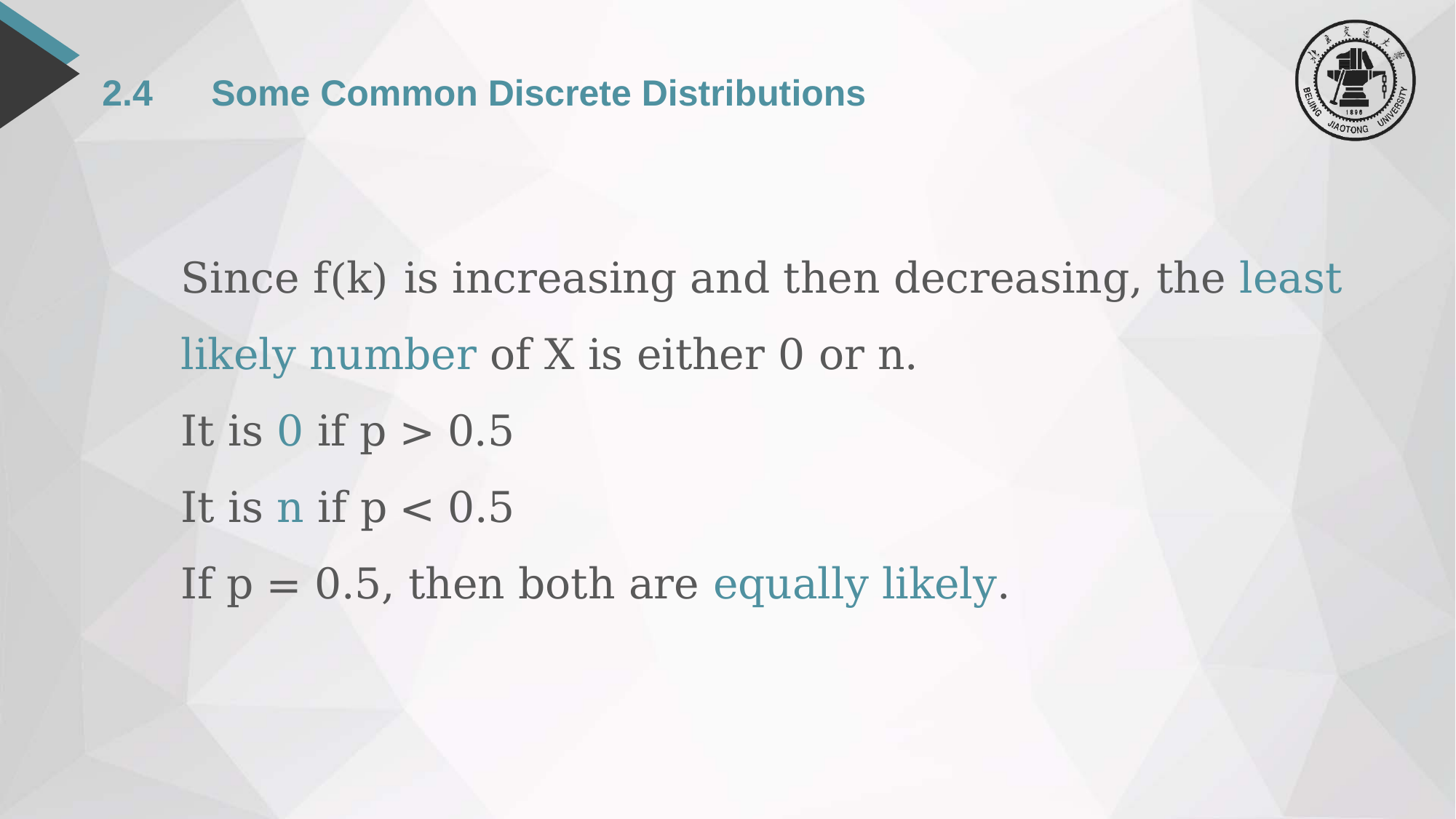

# 2.4 	Some Common Discrete Distributions
Since f(k) is increasing and then decreasing, the least likely number of X is either 0 or n.
It is 0 if p > 0.5
It is n if p < 0.5
If p = 0.5, then both are equally likely.